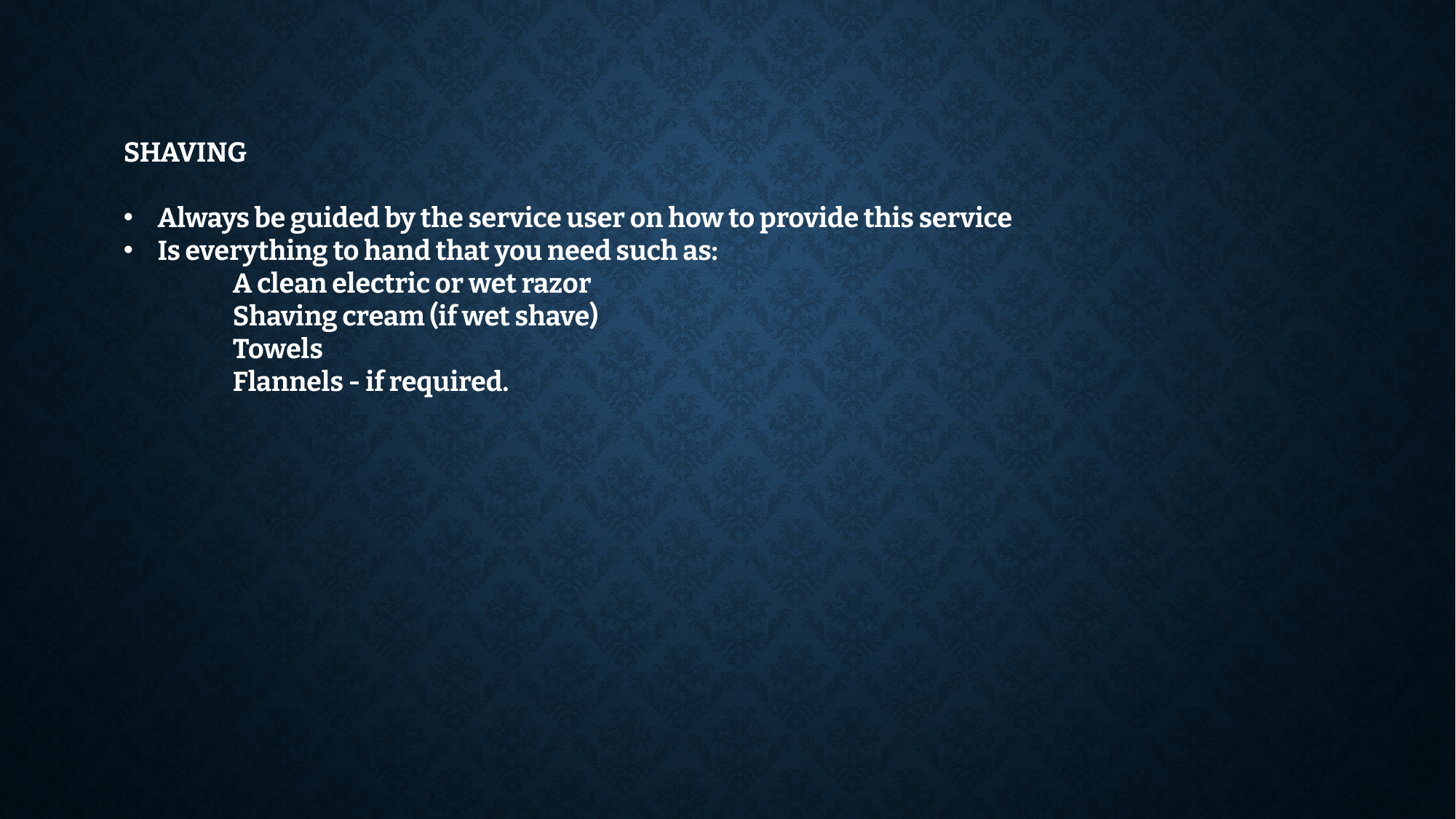

SHAVING

Always be guided by the service user on how to provide this service
Is everything to hand that you need such as:
    	A clean electric or wet razor
     	Shaving cream (if wet shave)
	Towels
	Flannels - if required.